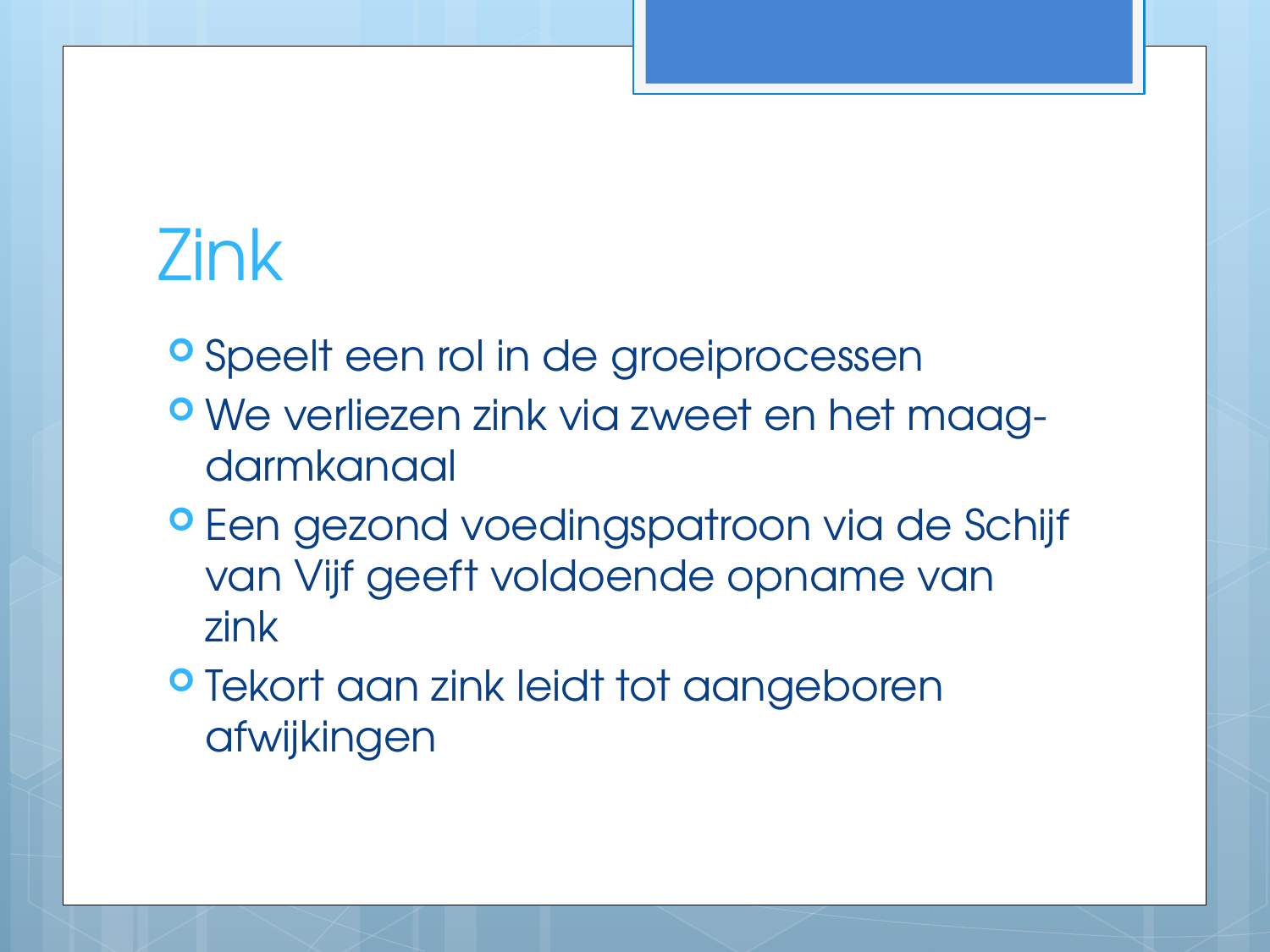

# Zink
Speelt een rol in de groeiprocessen
We verliezen zink via zweet en het maag-darmkanaal
Een gezond voedingspatroon via de Schijf van Vijf geeft voldoende opname van zink
Tekort aan zink leidt tot aangeboren afwijkingen